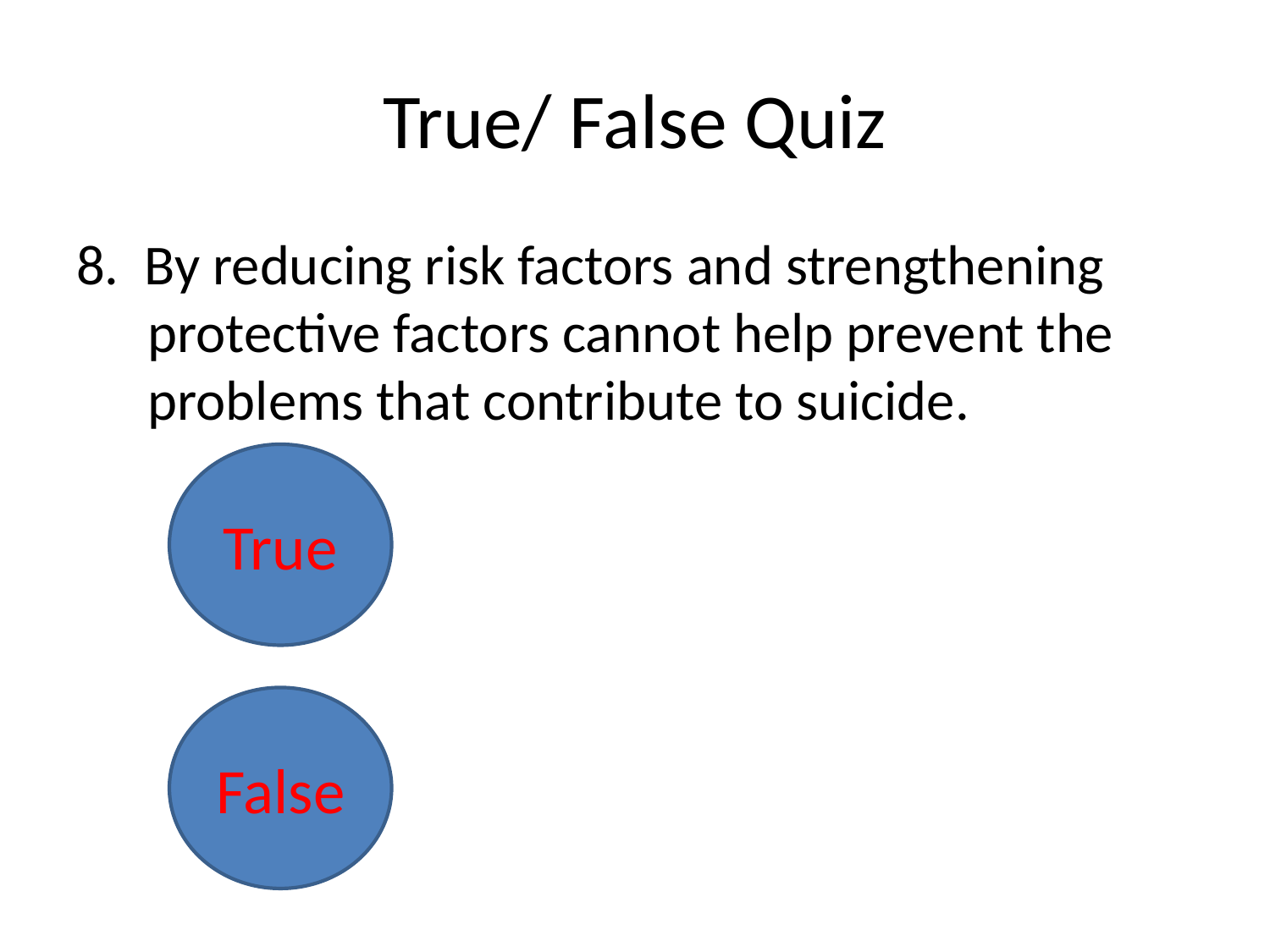

# True/ False Quiz
8.  By reducing risk factors and strengthening protective factors cannot help prevent the problems that contribute to suicide.
True
False